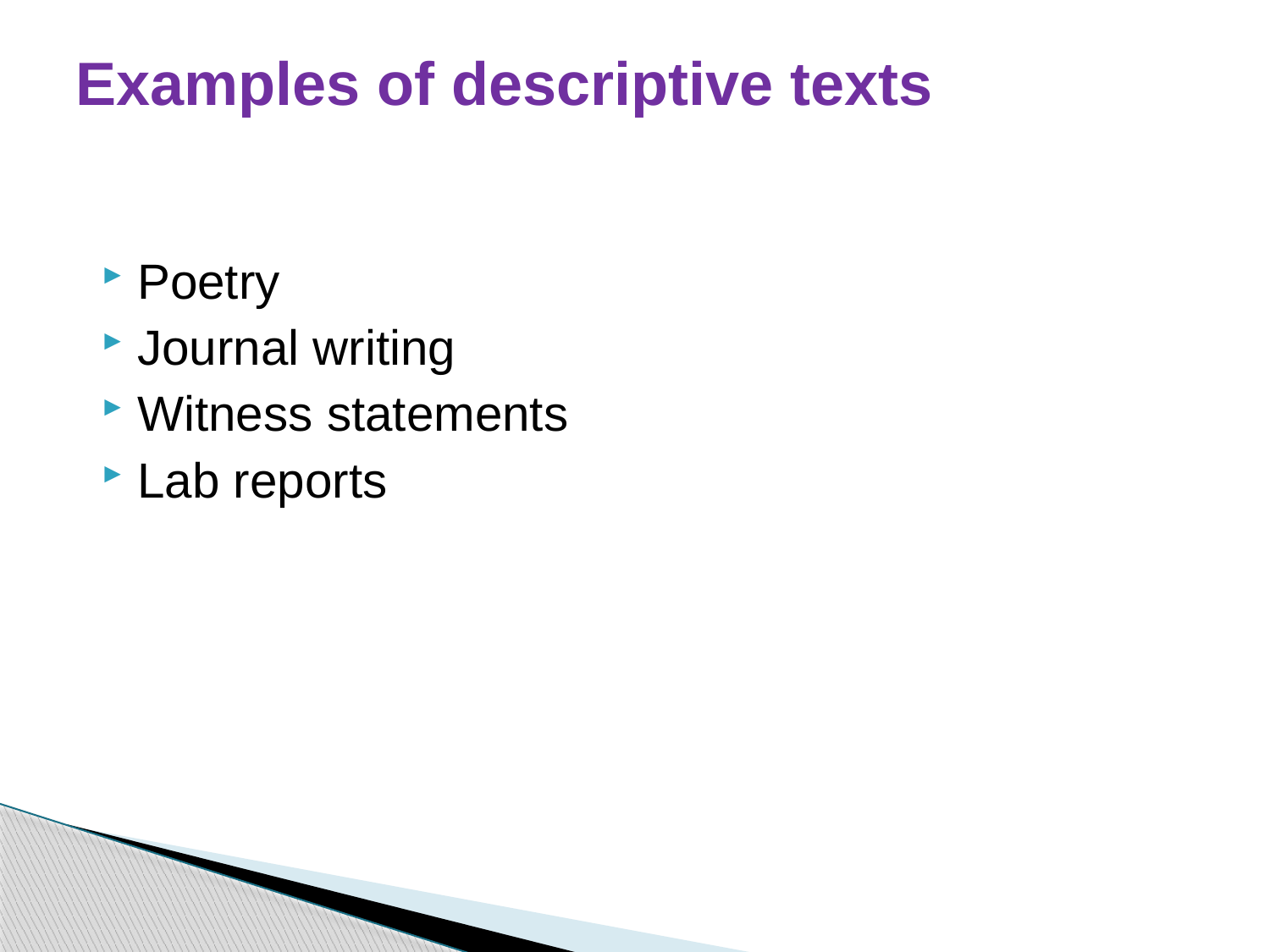

# Examples of descriptive texts
Poetry
Journal writing
Witness statements
Lab reports